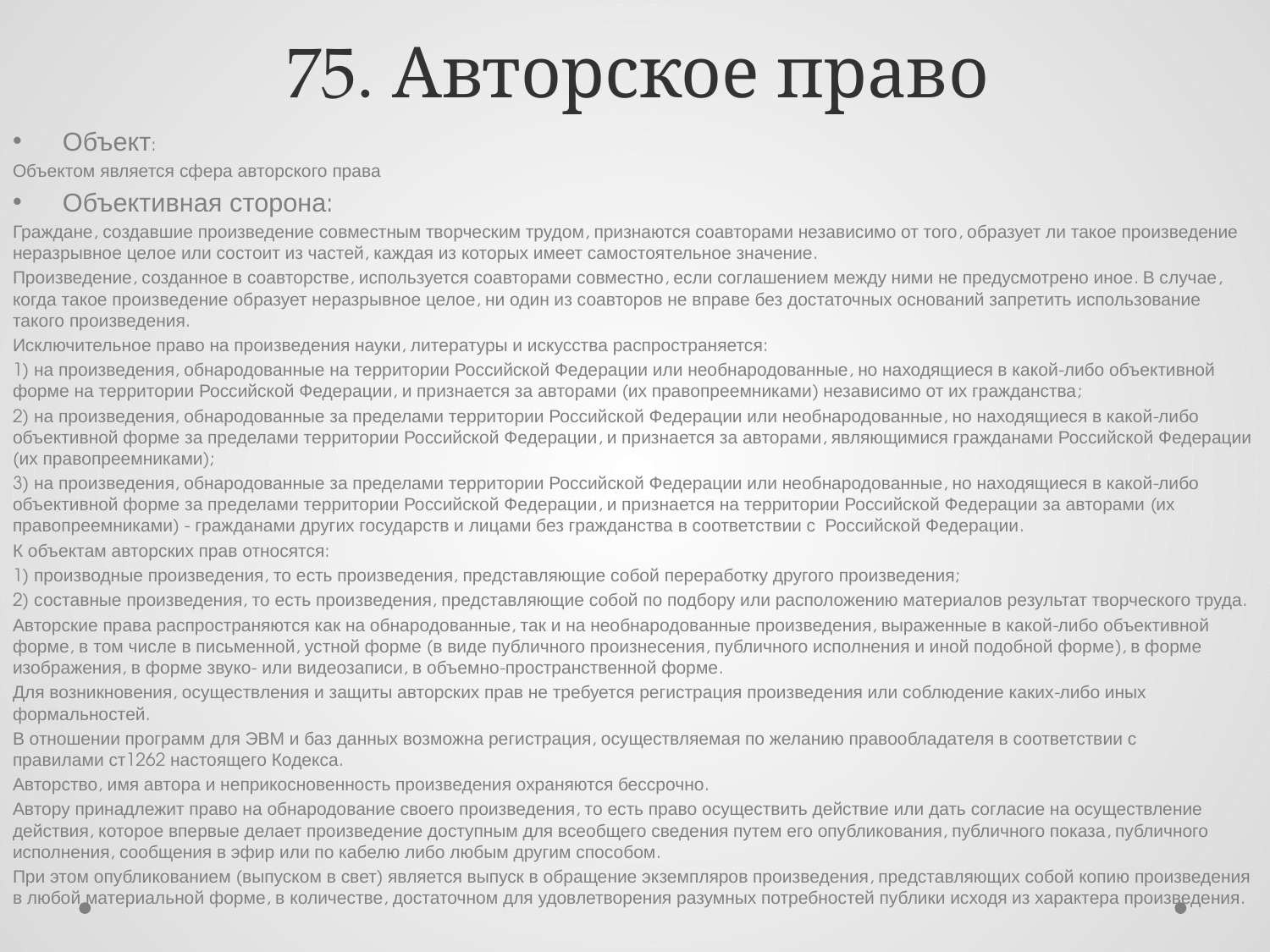

# 75. Авторское право
Объект:
Объектом является сфера авторского права
Объективная сторона:
Граждане, создавшие произведение совместным творческим трудом, признаются соавторами независимо от того, образует ли такое произведение неразрывное целое или состоит из частей, каждая из которых имеет самостоятельное значение.
Произведение, созданное в соавторстве, используется соавторами совместно, если соглашением между ними не предусмотрено иное. В случае, когда такое произведение образует неразрывное целое, ни один из соавторов не вправе без достаточных оснований запретить использование такого произведения.
Исключительное право на произведения науки, литературы и искусства распространяется:
1) на произведения, обнародованные на территории Российской Федерации или необнародованные, но находящиеся в какой-либо объективной форме на территории Российской Федерации, и признается за авторами (их правопреемниками) независимо от их гражданства;
2) на произведения, обнародованные за пределами территории Российской Федерации или необнародованные, но находящиеся в какой-либо объективной форме за пределами территории Российской Федерации, и признается за авторами, являющимися гражданами Российской Федерации (их правопреемниками);
3) на произведения, обнародованные за пределами территории Российской Федерации или необнародованные, но находящиеся в какой-либо объективной форме за пределами территории Российской Федерации, и признается на территории Российской Федерации за авторами (их правопреемниками) - гражданами других государств и лицами без гражданства в соответствии с  Российской Федерации.
К объектам авторских прав относятся:
1) производные произведения, то есть произведения, представляющие собой переработку другого произведения;
2) составные произведения, то есть произведения, представляющие собой по подбору или расположению материалов результат творческого труда.
Авторские права распространяются как на обнародованные, так и на необнародованные произведения, выраженные в какой-либо объективной форме, в том числе в письменной, устной форме (в виде публичного произнесения, публичного исполнения и иной подобной форме), в форме изображения, в форме звуко- или видеозаписи, в объемно-пространственной форме.
Для возникновения, осуществления и защиты авторских прав не требуется регистрация произведения или соблюдение каких-либо иных формальностей.
В отношении программ для ЭВМ и баз данных возможна регистрация, осуществляемая по желанию правообладателя в соответствии с правилами ст1262 настоящего Кодекса.
Авторство, имя автора и неприкосновенность произведения охраняются бессрочно.
Автору принадлежит право на обнародование своего произведения, то есть право осуществить действие или дать согласие на осуществление действия, которое впервые делает произведение доступным для всеобщего сведения путем его опубликования, публичного показа, публичного исполнения, сообщения в эфир или по кабелю либо любым другим способом.
При этом опубликованием (выпуском в свет) является выпуск в обращение экземпляров произведения, представляющих собой копию произведения в любой материальной форме, в количестве, достаточном для удовлетворения разумных потребностей публики исходя из характера произведения.